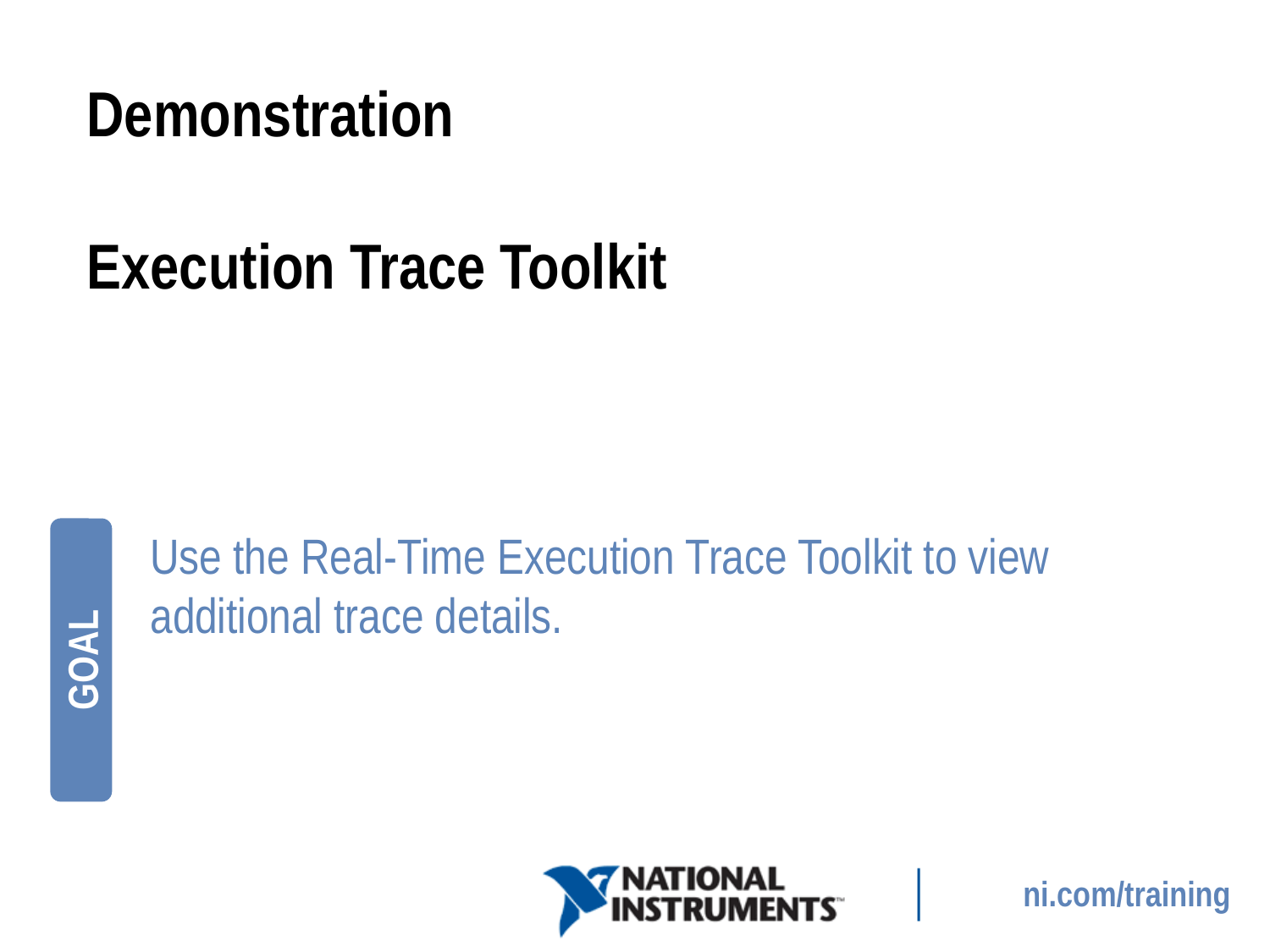

# Demonstration Execution Trace Toolkit
Use the Real-Time Execution Trace Toolkit to view additional trace details.